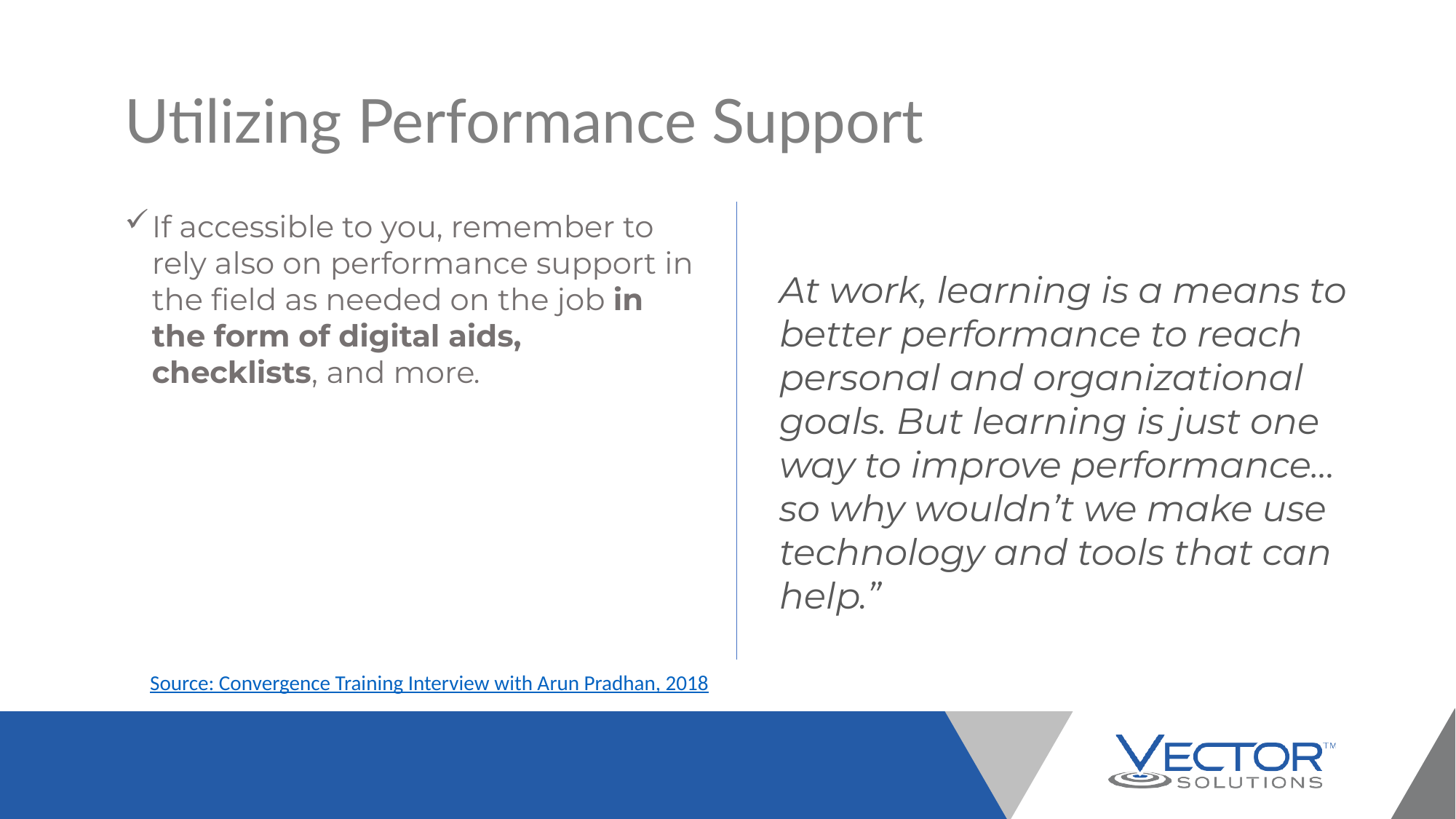

# Utilizing Performance Support
If accessible to you, remember to rely also on performance support in the field as needed on the job in the form of digital aids, checklists, and more.

At work, learning is a means to better performance to reach personal and organizational goals. But learning is just one way to improve performance… so why wouldn’t we make use technology and tools that can help.”

Source: Convergence Training Interview with Arun Pradhan, 2018